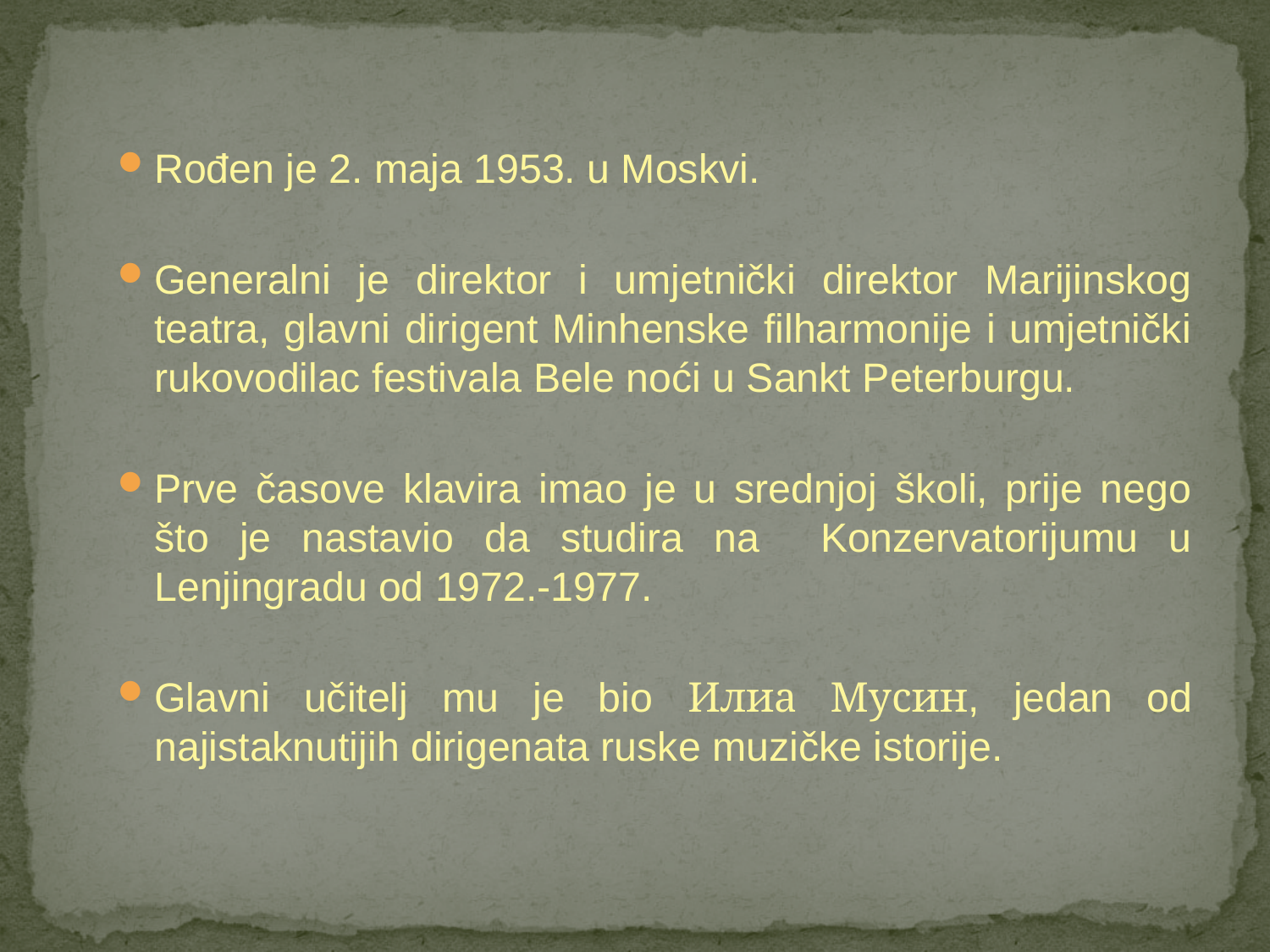

Rođen je 2. maja 1953. u Moskvi.

Generalni je direktor i umjetnički direktor Marijinskog teatra, glavni dirigent Minhenske filharmonije i umjetnički rukovodilac festivala Bele noći u Sankt Peterburgu.

Prve časove klavira imao je u srednjoj školi, prije nego što je nastavio da studira na  Konzervatorijumu u Lenjingradu od 1972.-1977.

Glavni učitelj mu je bio Илиа Мусин, jedan od najistaknutijih dirigenata ruske muzičke istorije.

#